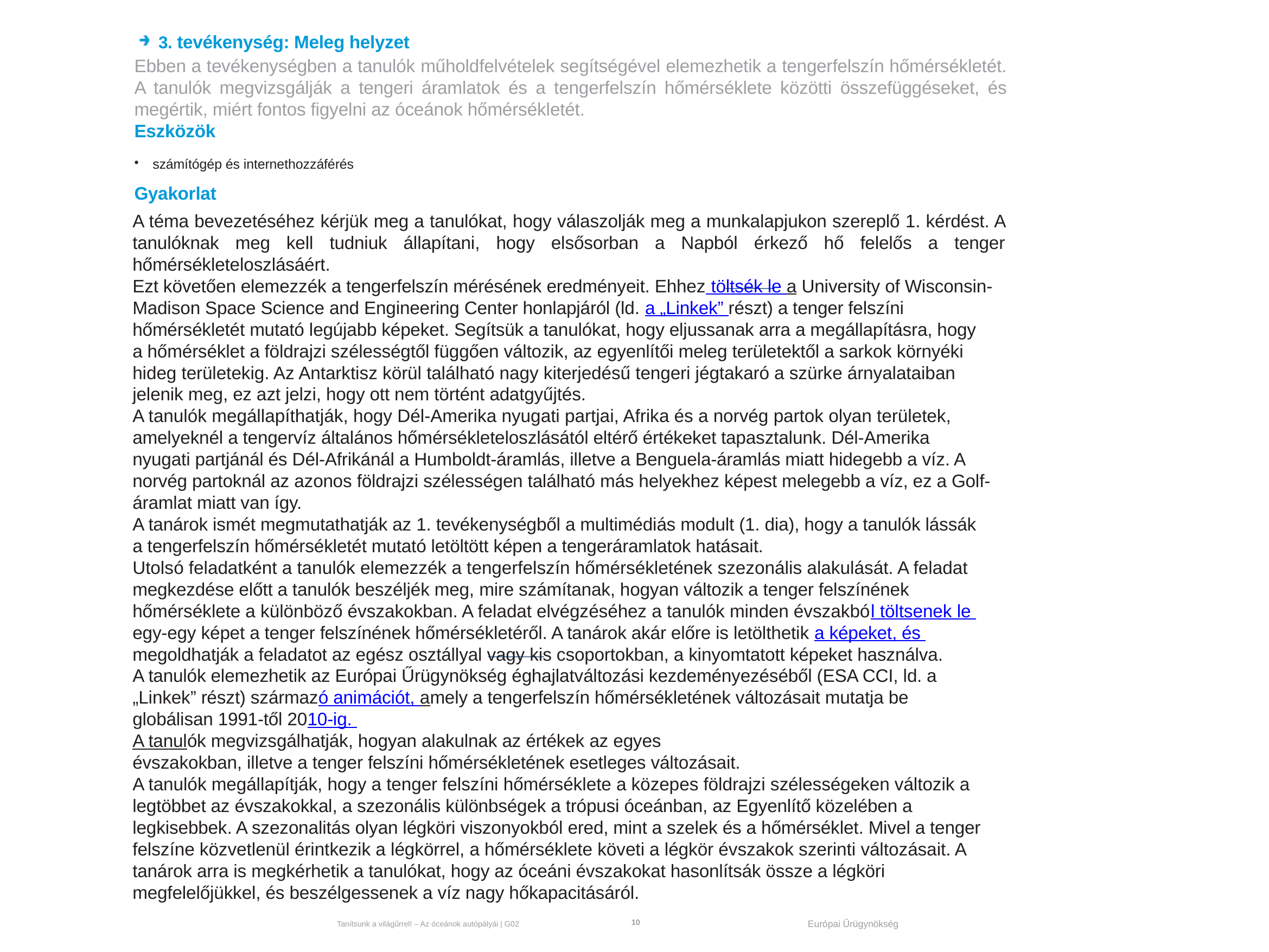

3. tevékenység: Meleg helyzet

Ebben a tevékenységben a tanulók műholdfelvételek segítségével elemezhetik a tengerfelszín hőmérsékletét. A tanulók megvizsgálják a tengeri áramlatok és a tengerfelszín hőmérséklete közötti összefüggéseket, és megértik, miért fontos figyelni az óceánok hőmérsékletét.
Eszközök
•
számítógép és internethozzáférés
Gyakorlat
A téma bevezetéséhez kérjük meg a tanulókat, hogy válaszolják meg a munkalapjukon szereplő 1. kérdést. A tanulóknak meg kell tudniuk állapítani, hogy elsősorban a Napból érkező hő felelős a tenger hőmérsékleteloszlásáért.
Ezt követően elemezzék a tengerfelszín mérésének eredményeit. Ehhez töltsék le a University of Wisconsin-
Madison Space Science and Engineering Center honlapjáról (ld. a „Linkek” részt) a tenger felszíni
hőmérsékletét mutató legújabb képeket. Segítsük a tanulókat, hogy eljussanak arra a megállapításra, hogy
a hőmérséklet a földrajzi szélességtől függően változik, az egyenlítői meleg területektől a sarkok környéki
hideg területekig. Az Antarktisz körül található nagy kiterjedésű tengeri jégtakaró a szürke árnyalataiban
jelenik meg, ez azt jelzi, hogy ott nem történt adatgyűjtés.
A tanulók megállapíthatják, hogy Dél-Amerika nyugati partjai, Afrika és a norvég partok olyan területek,
amelyeknél a tengervíz általános hőmérsékleteloszlásától eltérő értékeket tapasztalunk. Dél-Amerika
nyugati partjánál és Dél-Afrikánál a Humboldt-áramlás, illetve a Benguela-áramlás miatt hidegebb a víz. A
norvég partoknál az azonos földrajzi szélességen található más helyekhez képest melegebb a víz, ez a Golf-
áramlat miatt van így.
A tanárok ismét megmutathatják az 1. tevékenységből a multimédiás modult (1. dia), hogy a tanulók lássák
a tengerfelszín hőmérsékletét mutató letöltött képen a tengeráramlatok hatásait.
Utolsó feladatként a tanulók elemezzék a tengerfelszín hőmérsékletének szezonális alakulását. A feladat
megkezdése előtt a tanulók beszéljék meg, mire számítanak, hogyan változik a tenger felszínének
hőmérséklete a különböző évszakokban. A feladat elvégzéséhez a tanulók minden évszakból töltsenek le
egy-egy képet a tenger felszínének hőmérsékletéről. A tanárok akár előre is letölthetik a képeket, és
megoldhatják a feladatot az egész osztállyal vagy kis csoportokban, a kinyomtatott képeket használva.
A tanulók elemezhetik az Európai Űrügynökség éghajlatváltozási kezdeményezéséből (ESA CCI, ld. a
„Linkek” részt) származó animációt, amely a tengerfelszín hőmérsékletének változásait mutatja be
globálisan 1991-től 2010-ig.
A tanulók megvizsgálhatják, hogyan alakulnak az értékek az egyes
évszakokban, illetve a tenger felszíni hőmérsékletének esetleges változásait.
A tanulók megállapítják, hogy a tenger felszíni hőmérséklete a közepes földrajzi szélességeken változik a
legtöbbet az évszakokkal, a szezonális különbségek a trópusi óceánban, az Egyenlítő közelében a
legkisebbek. A szezonalitás olyan légköri viszonyokból ered, mint a szelek és a hőmérséklet. Mivel a tenger
felszíne közvetlenül érintkezik a légkörrel, a hőmérséklete követi a légkör évszakok szerinti változásait. A
tanárok arra is megkérhetik a tanulókat, hogy az óceáni évszakokat hasonlítsák össze a légköri
megfelelőjükkel, és beszélgessenek a víz nagy hőkapacitásáról.

10
Európai Űrügynökség
Tanítsunk a világűrrel! – Az óceánok autópályái | G02